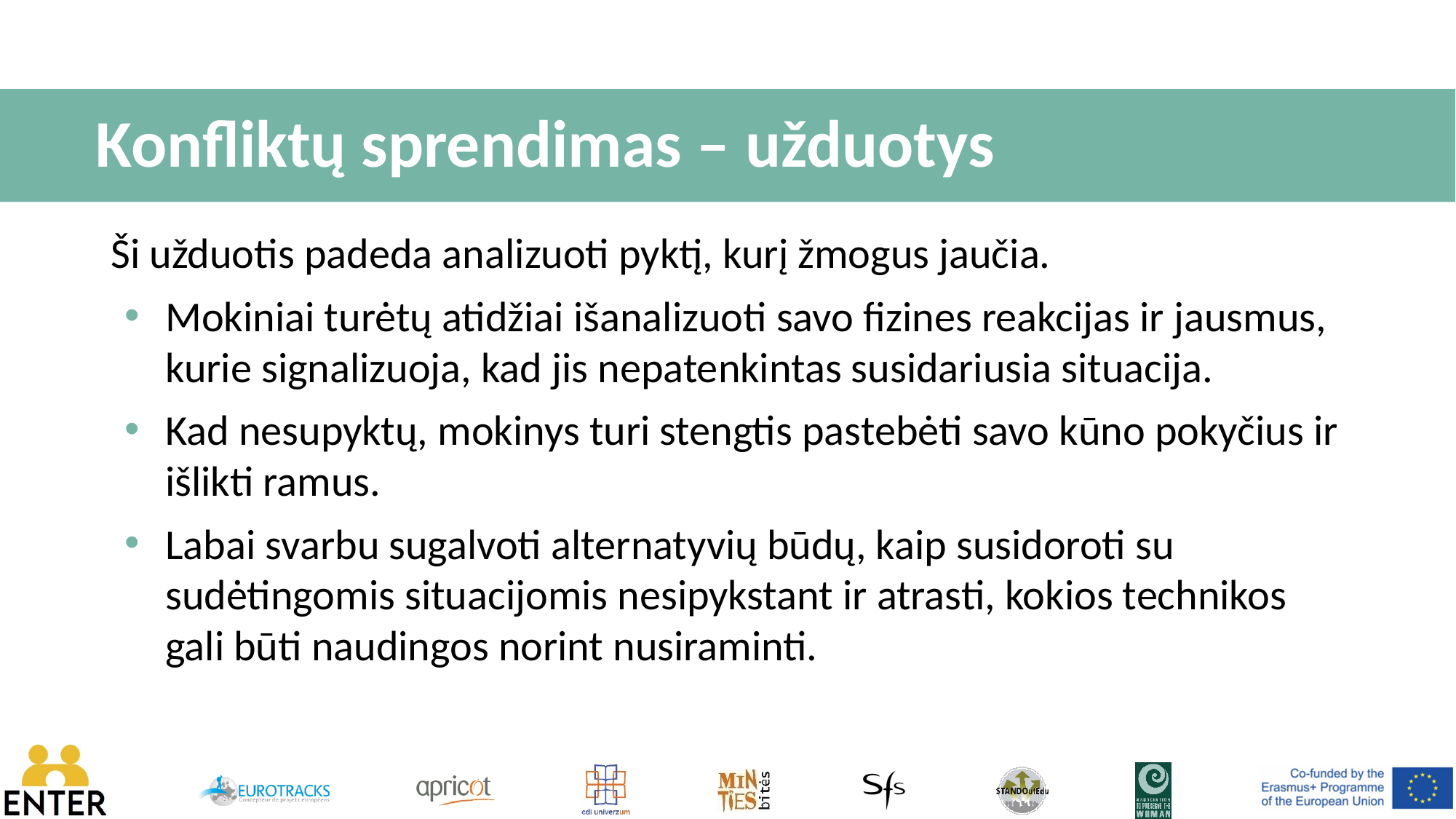

# Konfliktų sprendimas – užduotys
Ši užduotis padeda analizuoti pyktį, kurį žmogus jaučia.
Mokiniai turėtų atidžiai išanalizuoti savo fizines reakcijas ir jausmus, kurie signalizuoja, kad jis nepatenkintas susidariusia situacija.
Kad nesupyktų, mokinys turi stengtis pastebėti savo kūno pokyčius ir išlikti ramus.
Labai svarbu sugalvoti alternatyvių būdų, kaip susidoroti su sudėtingomis situacijomis nesipykstant ir atrasti, kokios technikos gali būti naudingos norint nusiraminti.